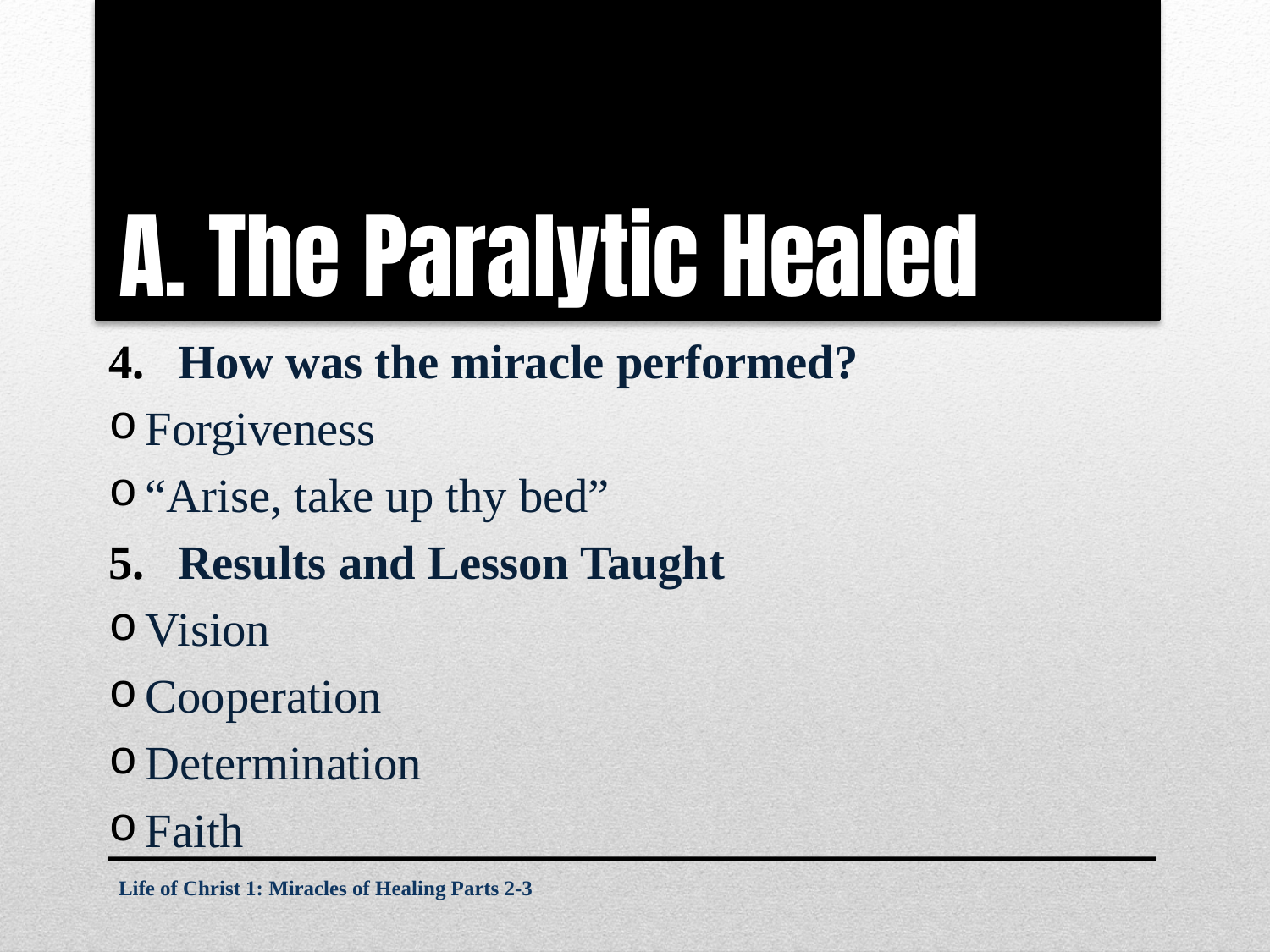

# A. The Paralytic Healed
How was the miracle performed?
Forgiveness
“Arise, take up thy bed”
Results and Lesson Taught
Vision
Cooperation
Determination
Faith

Life of Christ 1: Miracles of Healing Parts 2-3